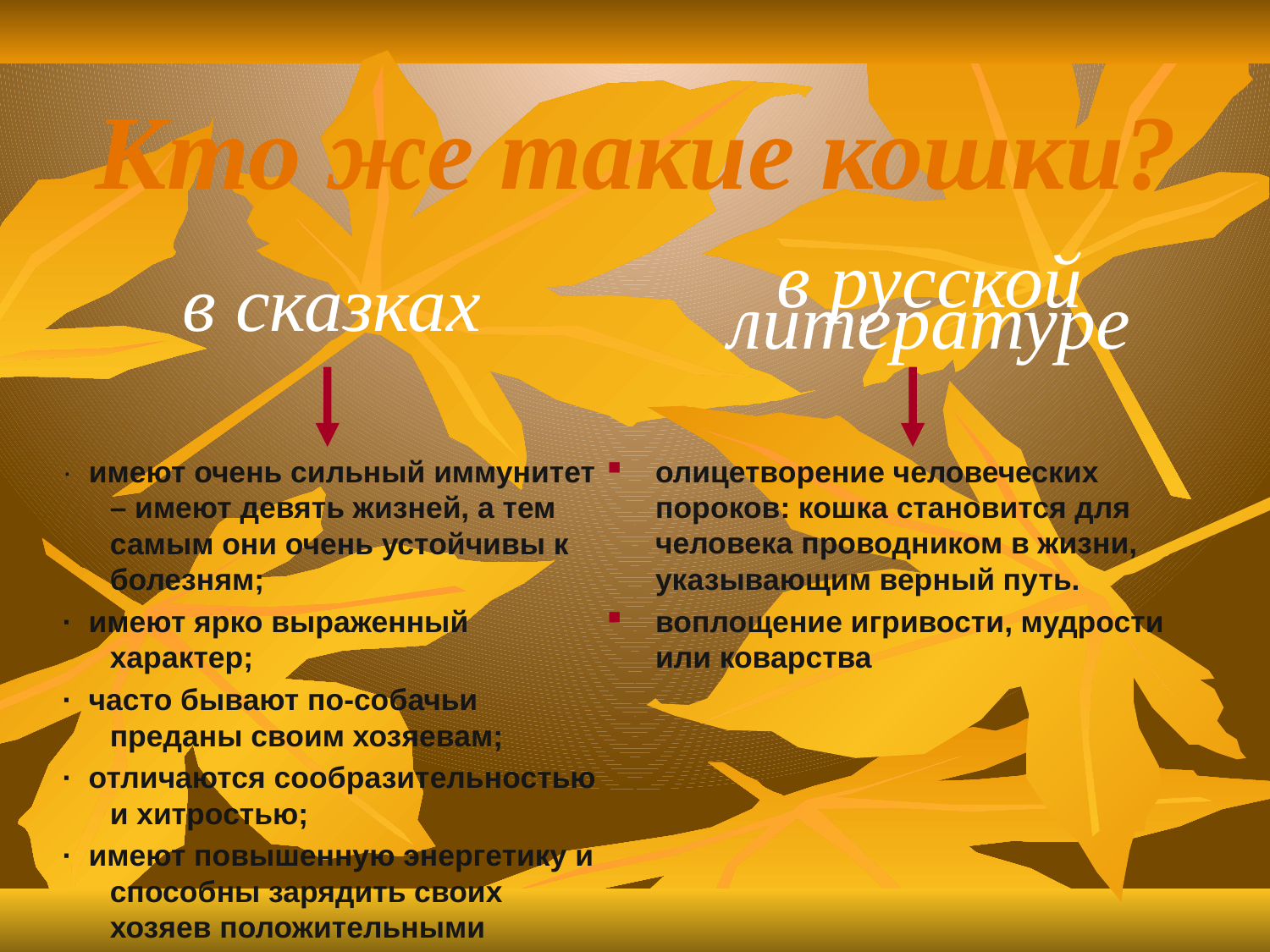

# Кто же такие кошки?
в сказках
в русской литературе

олицетворение человеческих пороков: кошка становится для человека проводником в жизни, указывающим верный путь.
воплощение игривости, мудрости или коварства

·  имеют очень сильный иммунитет – имеют девять жизней, а тем самым они очень устойчивы к болезням;
·  имеют ярко выраженный характер;
·  часто бывают по-собачьи преданы своим хозяевам;
·  отличаются сообразительностью и хитростью;
·  имеют повышенную энергетику и способны зарядить своих хозяев положительными эмоциями, забрав себе все отрицательные;